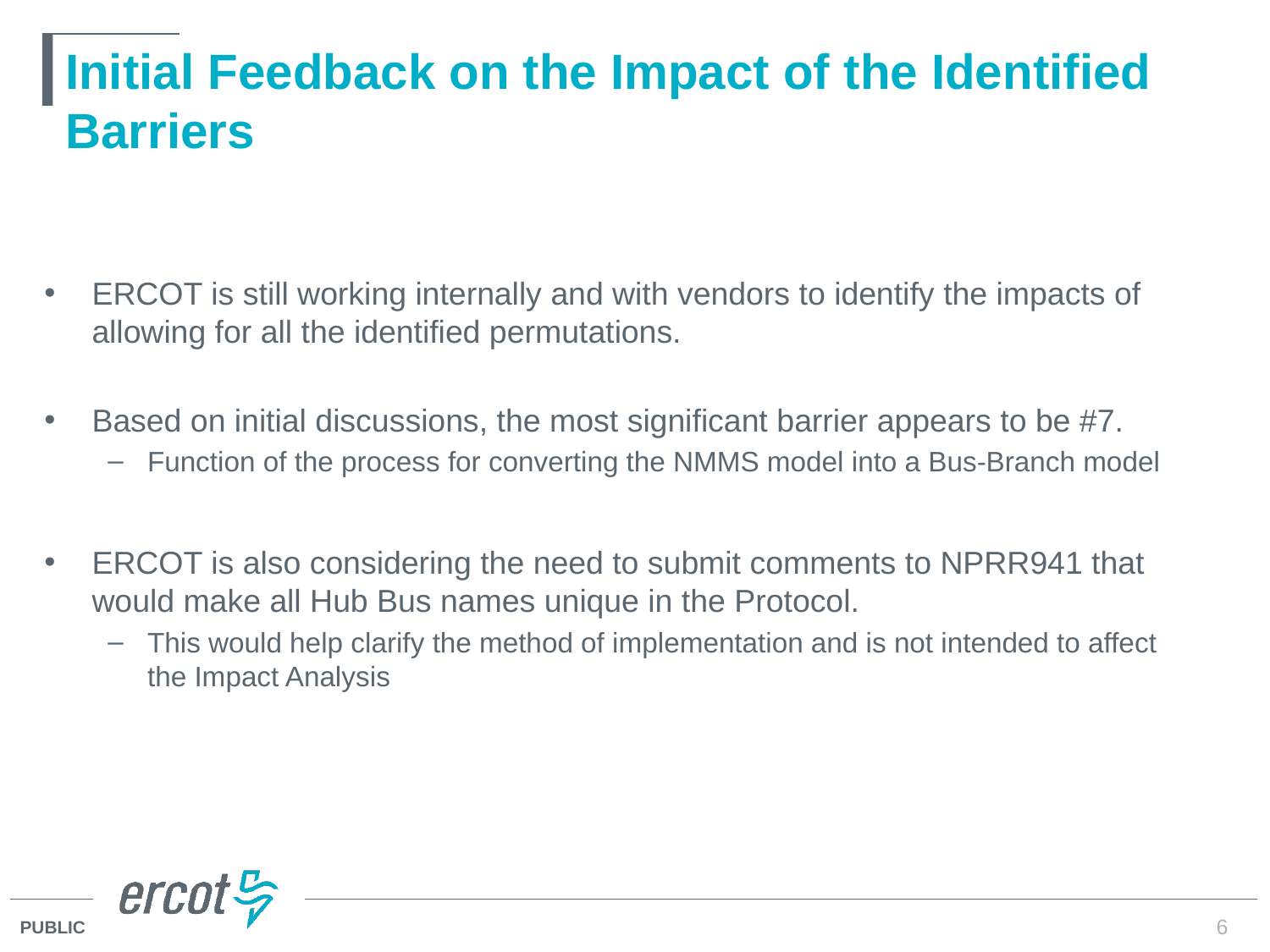

# Initial Feedback on the Impact of the Identified Barriers
ERCOT is still working internally and with vendors to identify the impacts of allowing for all the identified permutations.

Based on initial discussions, the most significant barrier appears to be #7.
Function of the process for converting the NMMS model into a Bus-Branch model

ERCOT is also considering the need to submit comments to NPRR941 that would make all Hub Bus names unique in the Protocol.
This would help clarify the method of implementation and is not intended to affect the Impact Analysis
6